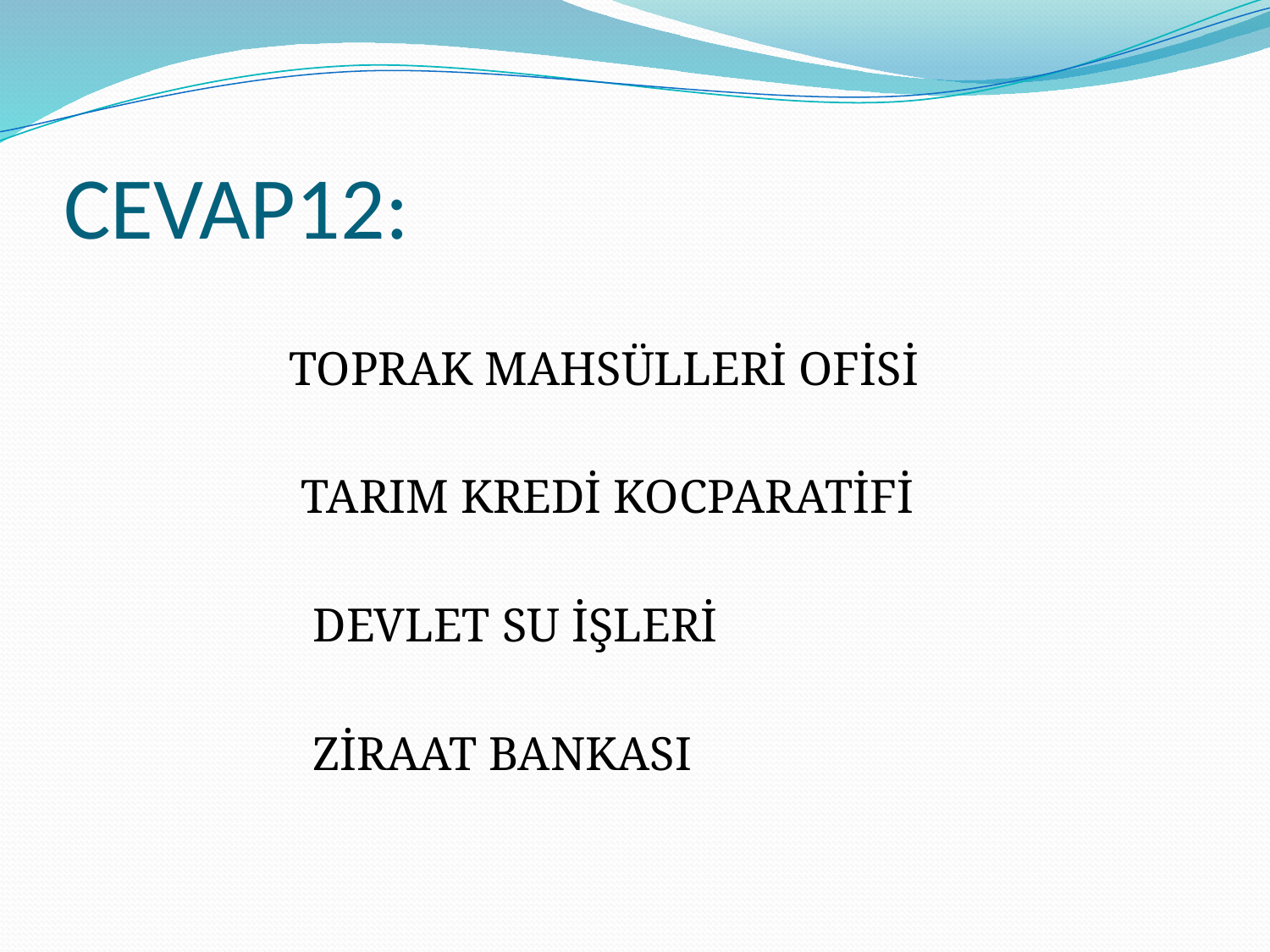

# CEVAP12:

                  TOPRAK MAHSÜLLERİ OFİSİ

                   TARIM KREDİ KOCPARATİFİ

                    DEVLET SU İŞLERİ

                    ZİRAAT BANKASI